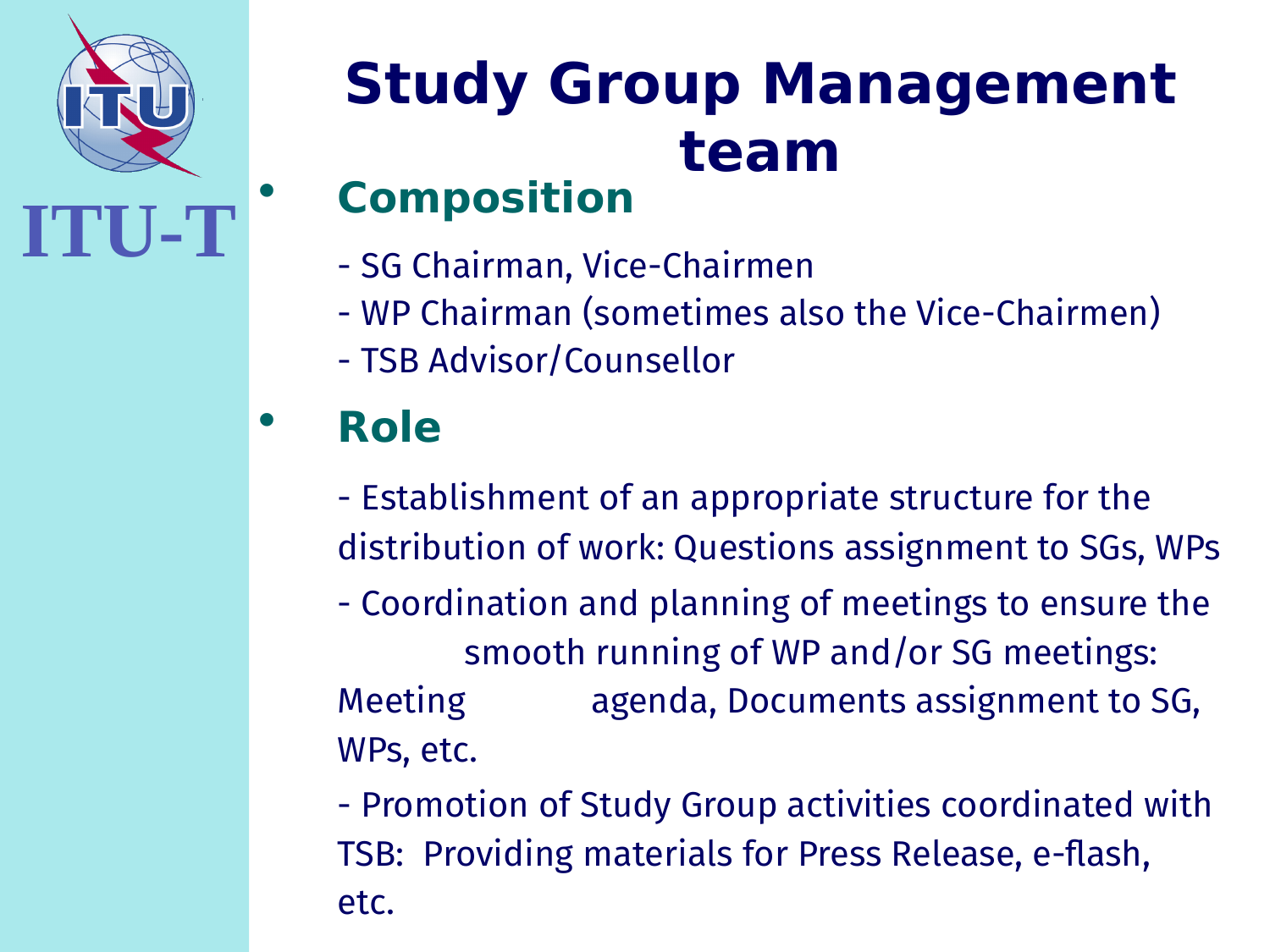

Study Group Management team
Composition
	- SG Chairman, Vice-Chairmen
- WP Chairman (sometimes also the Vice-Chairmen)
- TSB Advisor/Counsellor

Role
 	- Establishment of an appropriate structure for the 	distribution of work: Questions assignment to SGs, WPs
 	- Coordination and planning of meetings to ensure the
 	smooth running of WP and/or SG meetings: Meeting 	agenda, Documents assignment to SG, WPs, etc.
	- Promotion of Study Group activities coordinated with 	TSB:  Providing materials for Press Release, e-flash, 	etc.